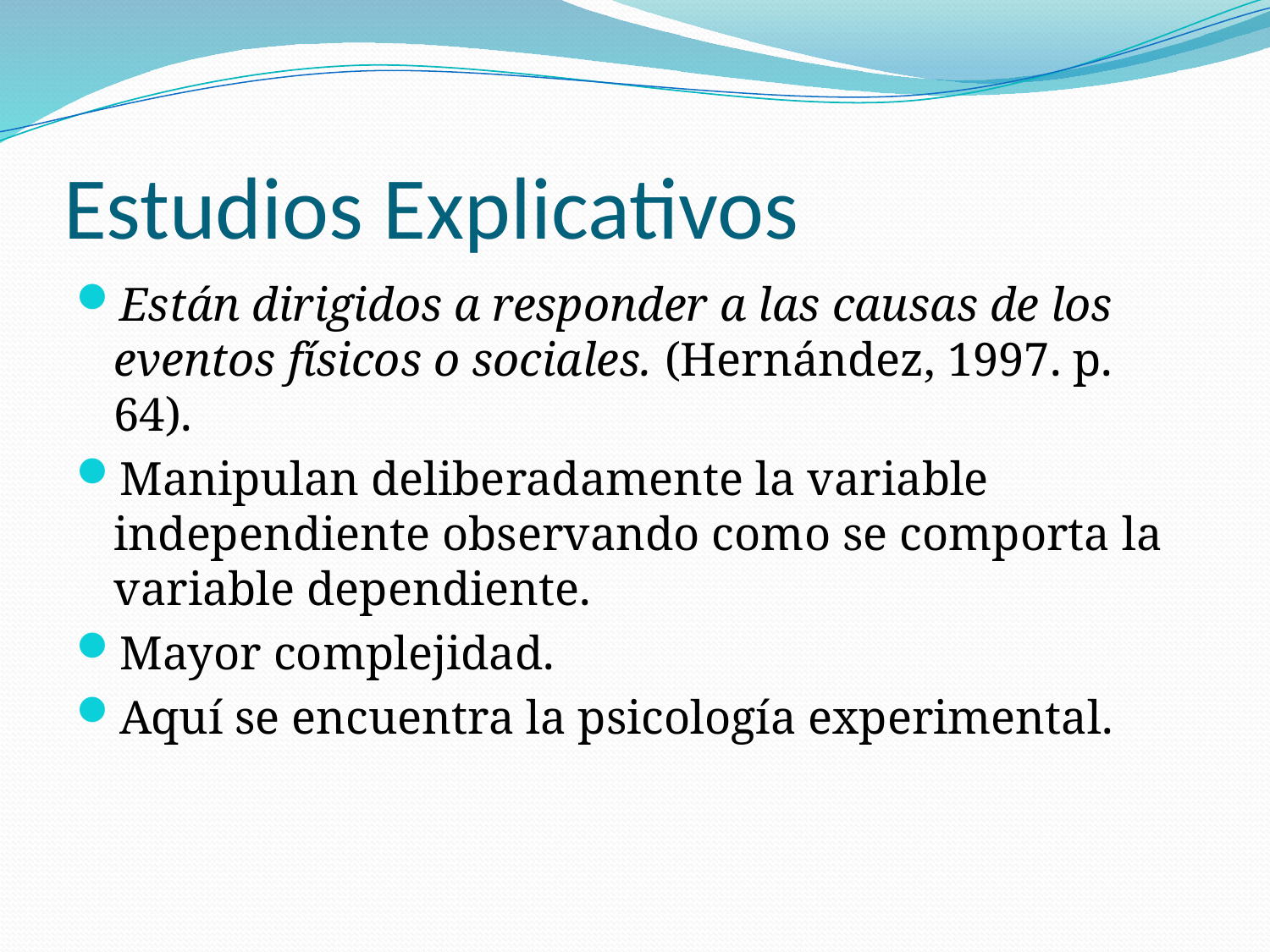

# Estudios Explicativos
Están dirigidos a responder a las causas de los eventos físicos o sociales. (Hernández, 1997. p. 64).
Manipulan deliberadamente la variable independiente observando como se comporta la variable dependiente.
Mayor complejidad.
Aquí se encuentra la psicología experimental.